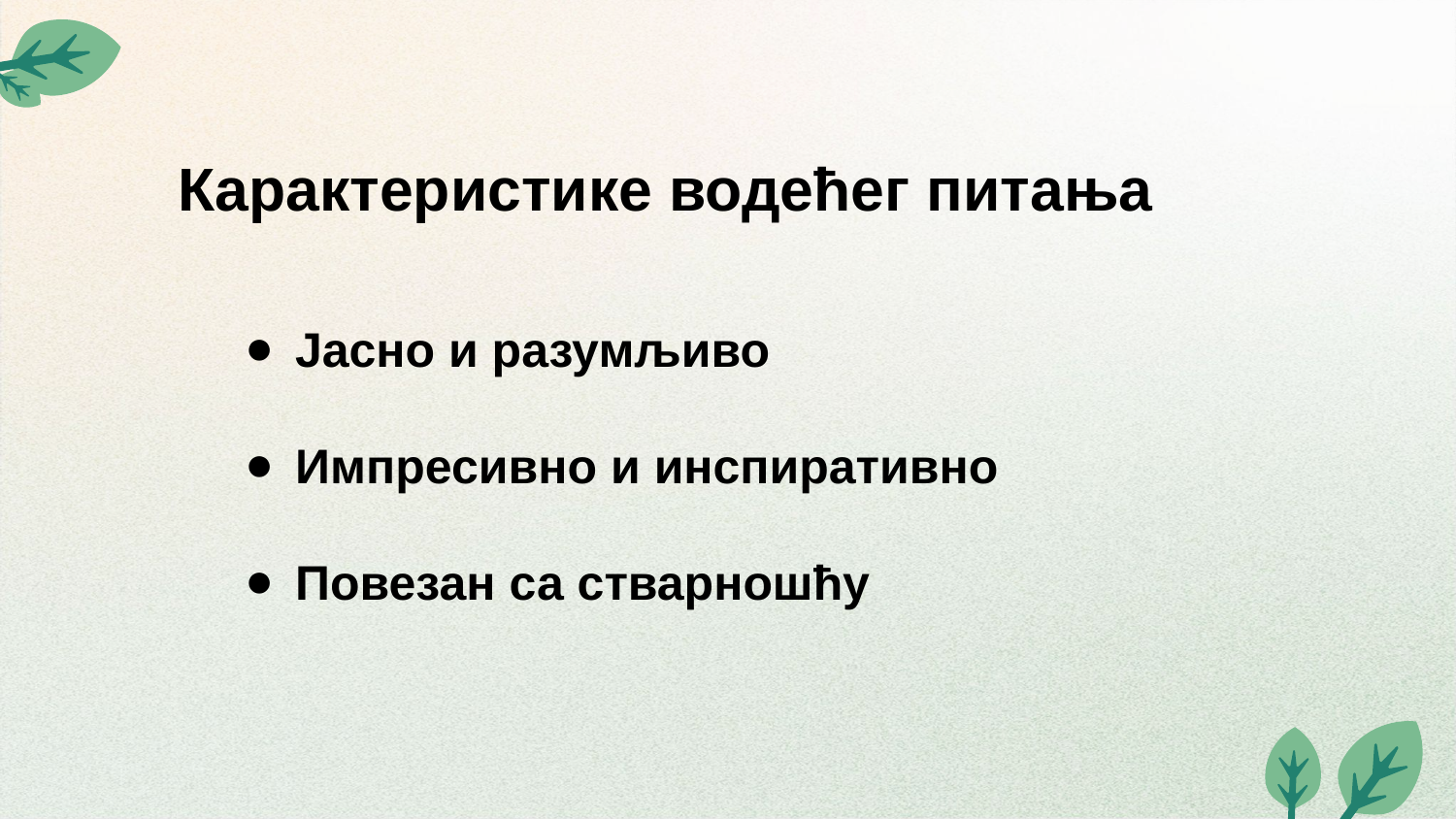

# Карактеристике водећег питања
Јасно и разумљиво

Импресивно и инспиративно

Повезан са стварношћу